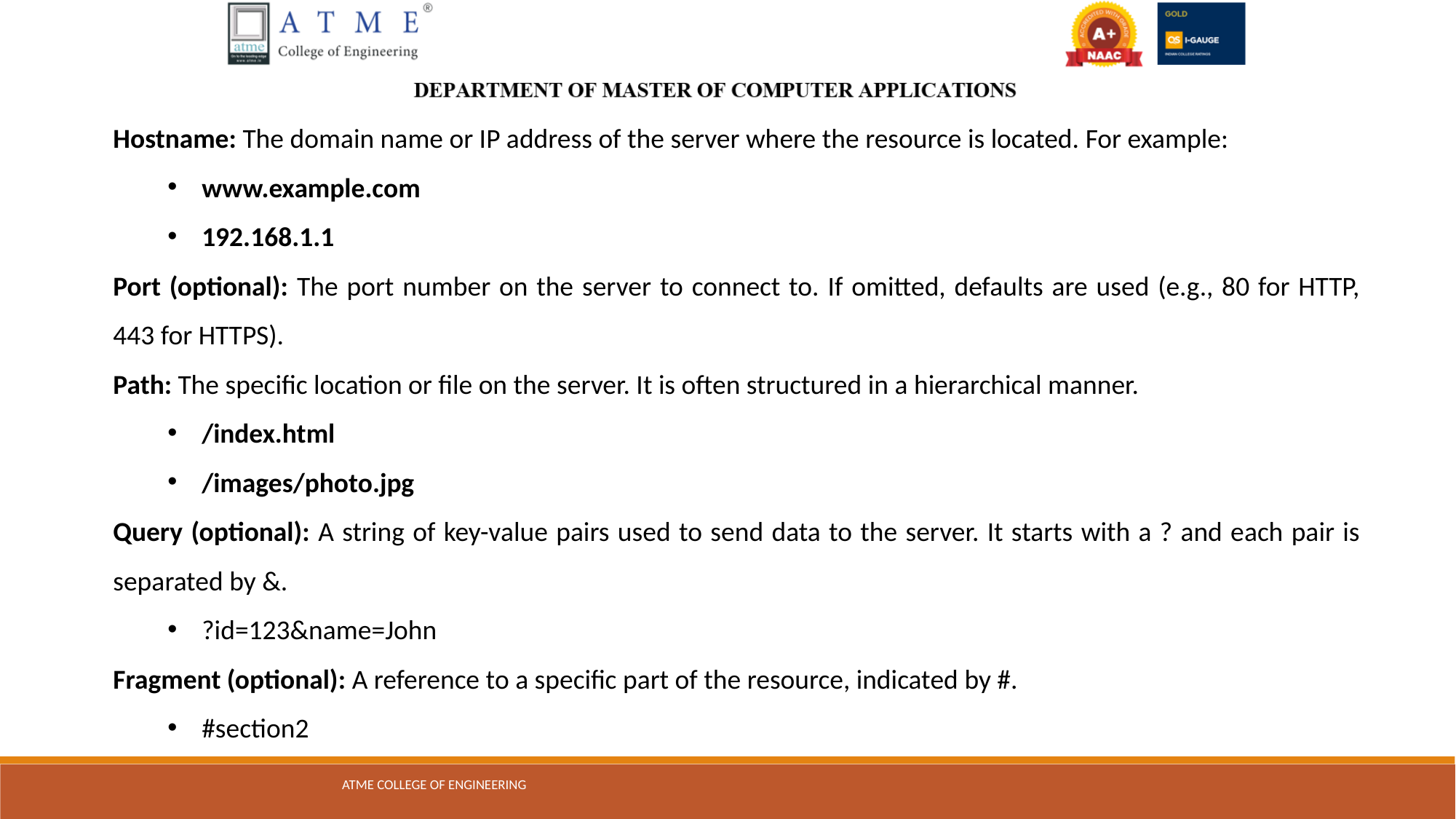

Hostname: The domain name or IP address of the server where the resource is located. For example:
www.example.com
192.168.1.1
Port (optional): The port number on the server to connect to. If omitted, defaults are used (e.g., 80 for HTTP, 443 for HTTPS).
Path: The specific location or file on the server. It is often structured in a hierarchical manner.
/index.html
/images/photo.jpg
Query (optional): A string of key-value pairs used to send data to the server. It starts with a ? and each pair is separated by &.
?id=123&name=John
Fragment (optional): A reference to a specific part of the resource, indicated by #.
#section2
ATME COLLEGE OF ENGINEERING